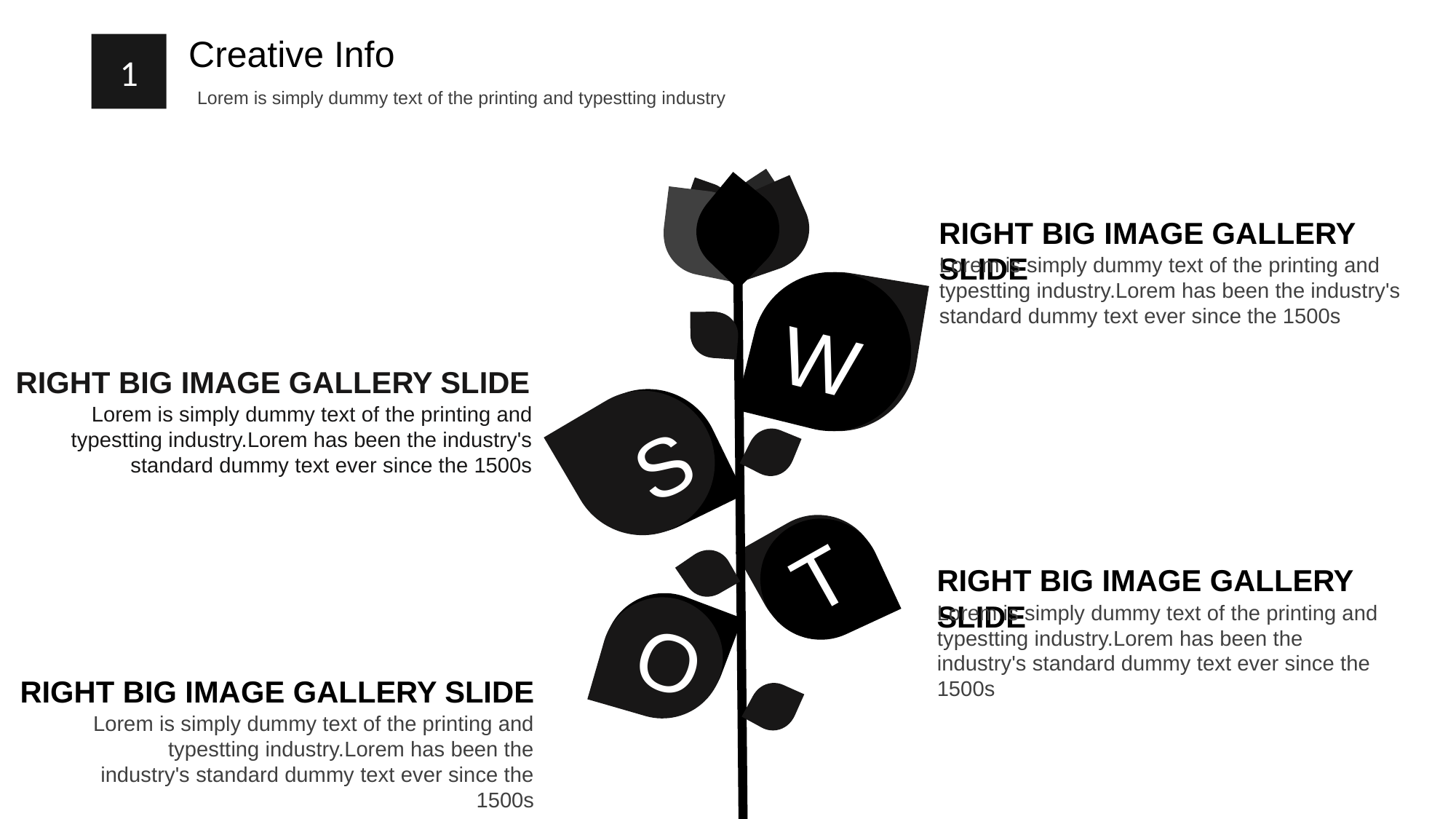

Creative Info
1
Lorem is simply dummy text of the printing and typestting industry

RIGHT BIG IMAGE GALLERY SLIDE
Lorem is simply dummy text of the printing and typestting industry.Lorem has been the industry's standard dummy text ever since the 1500s

W

RIGHT BIG IMAGE GALLERY SLIDE

Lorem is simply dummy text of the printing and typestting industry.Lorem has been the industry's standard dummy text ever since the 1500s
S

T

RIGHT BIG IMAGE GALLERY SLIDE

Lorem is simply dummy text of the printing and typestting industry.Lorem has been the industry's standard dummy text ever since the 1500s
O
RIGHT BIG IMAGE GALLERY SLIDE

Lorem is simply dummy text of the printing and typestting industry.Lorem has been the industry's standard dummy text ever since the 1500s